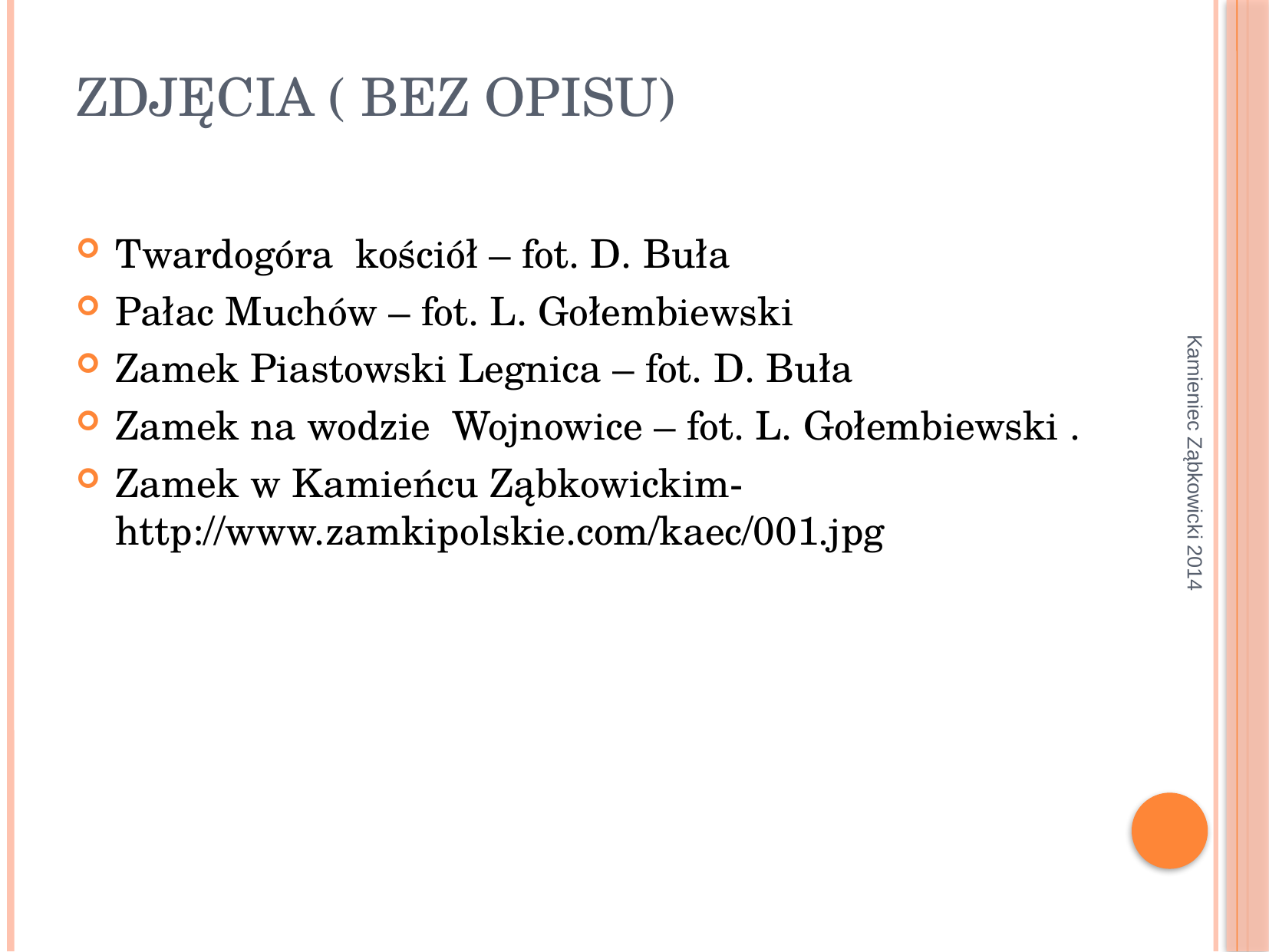

# Zdjęcia ( bez opisu)
Twardogóra  kościół – fot. D. Buła
Pałac Muchów – fot. L. Gołembiewski
Zamek Piastowski Legnica – fot. D. Buła
Zamek na wodzie  Wojnowice – fot. L. Gołembiewski .
Zamek w Kamieńcu Ząbkowickim- http://www.zamkipolskie.com/kaec/001.jpg
Kamieniec Ząbkowicki 2014